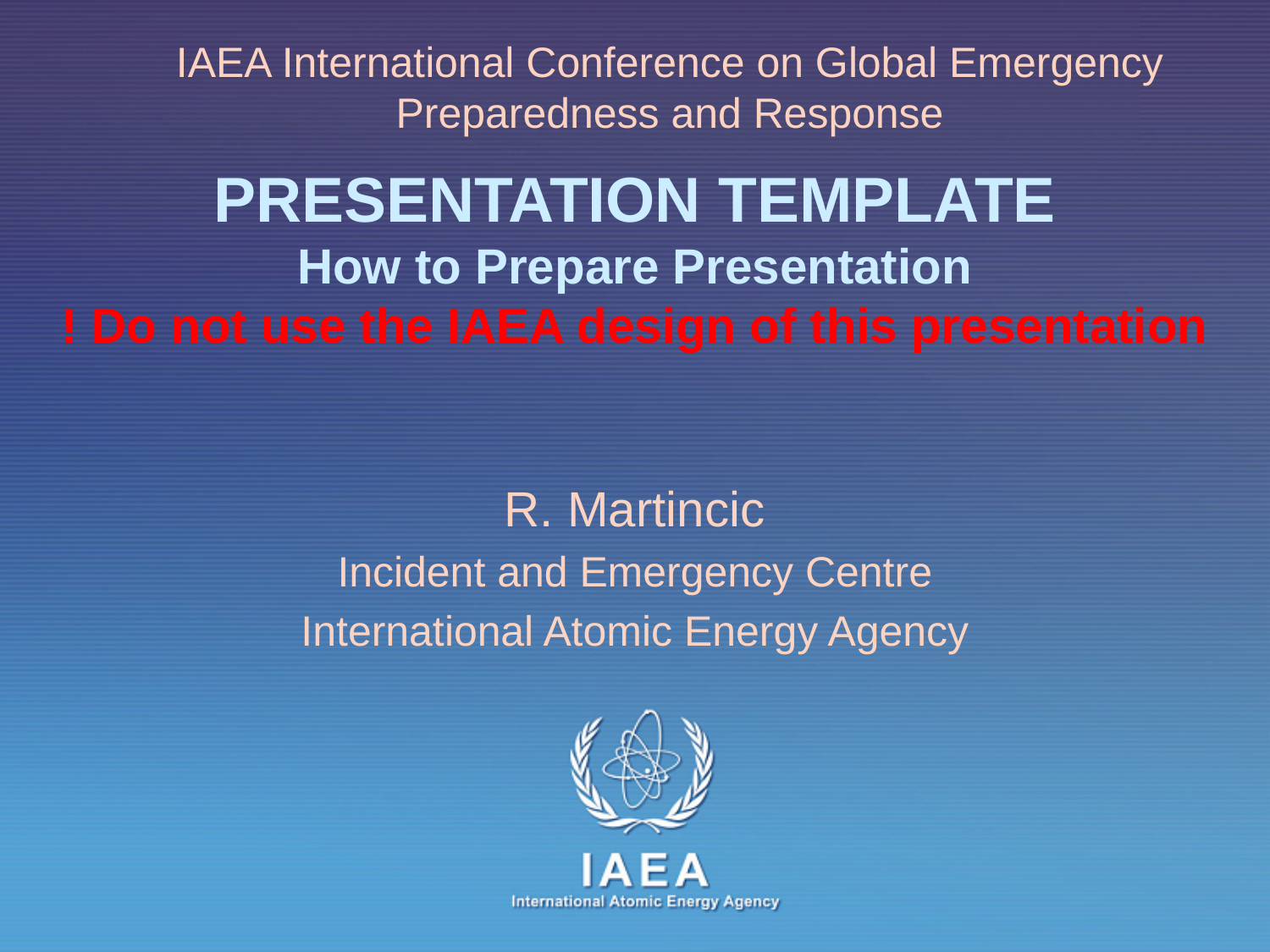

IAEA International Conference on Global Emergency Preparedness and Response
# PRESENTATION TEMPLATE How to Prepare Presentation ! Do not use the IAEA design of this presentation
R. Martincic
Incident and Emergency Centre
International Atomic Energy Agency